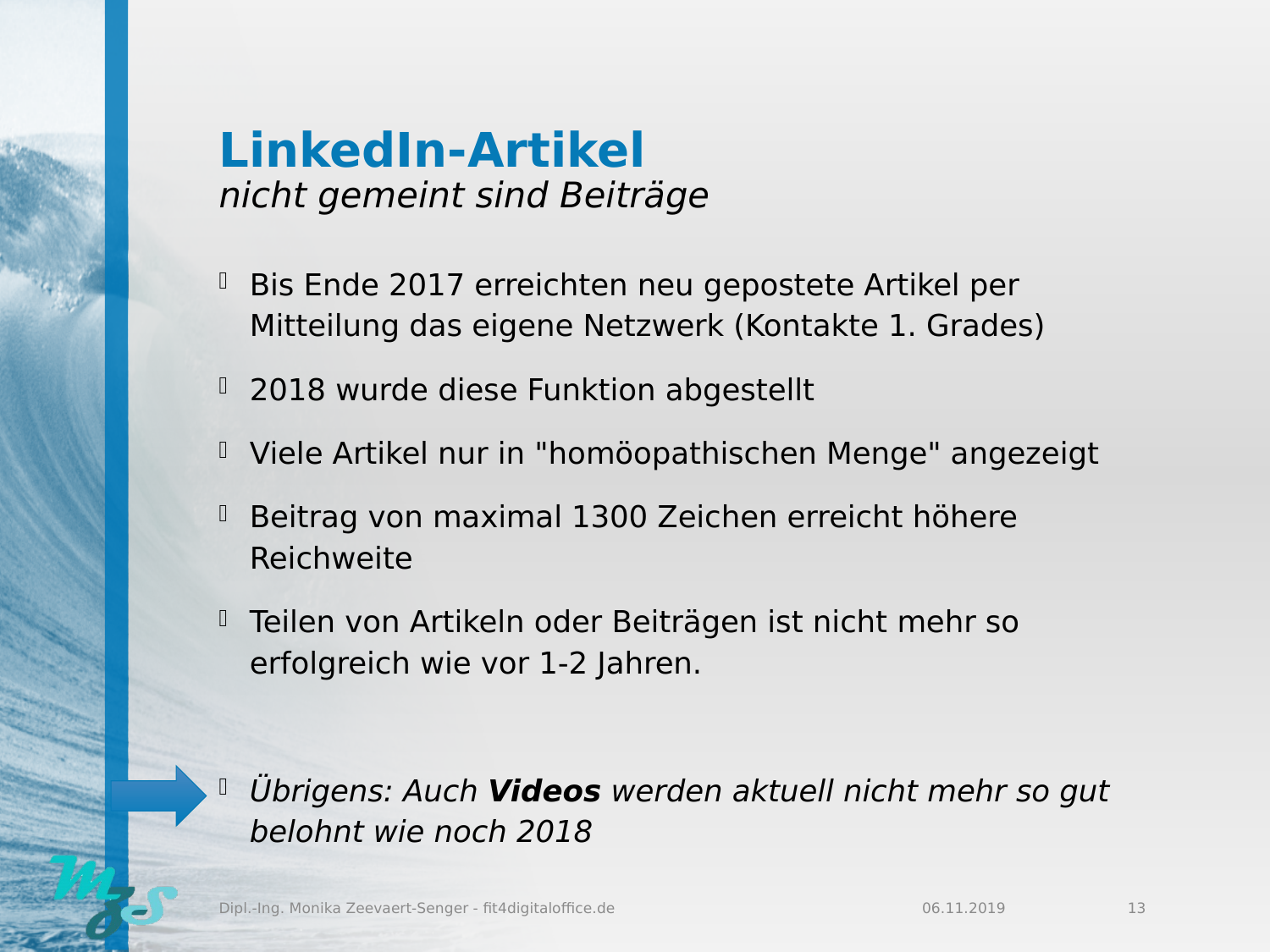

# LinkedIn-Artikel nicht gemeint sind Beiträge
Bis Ende 2017 erreichten neu gepostete Artikel per Mitteilung das eigene Netzwerk (Kontakte 1. Grades)
2018 wurde diese Funktion abgestellt
Viele Artikel nur in "homöopathischen Menge" angezeigt
Beitrag von maximal 1300 Zeichen erreicht höhere Reichweite
Teilen von Artikeln oder Beiträgen ist nicht mehr so erfolgreich wie vor 1-2 Jahren.

Übrigens: Auch Videos werden aktuell nicht mehr so gut belohnt wie noch 2018

Dipl.-Ing. Monika Zeevaert-Senger - fit4digitaloffice.de
06.11.2019
13